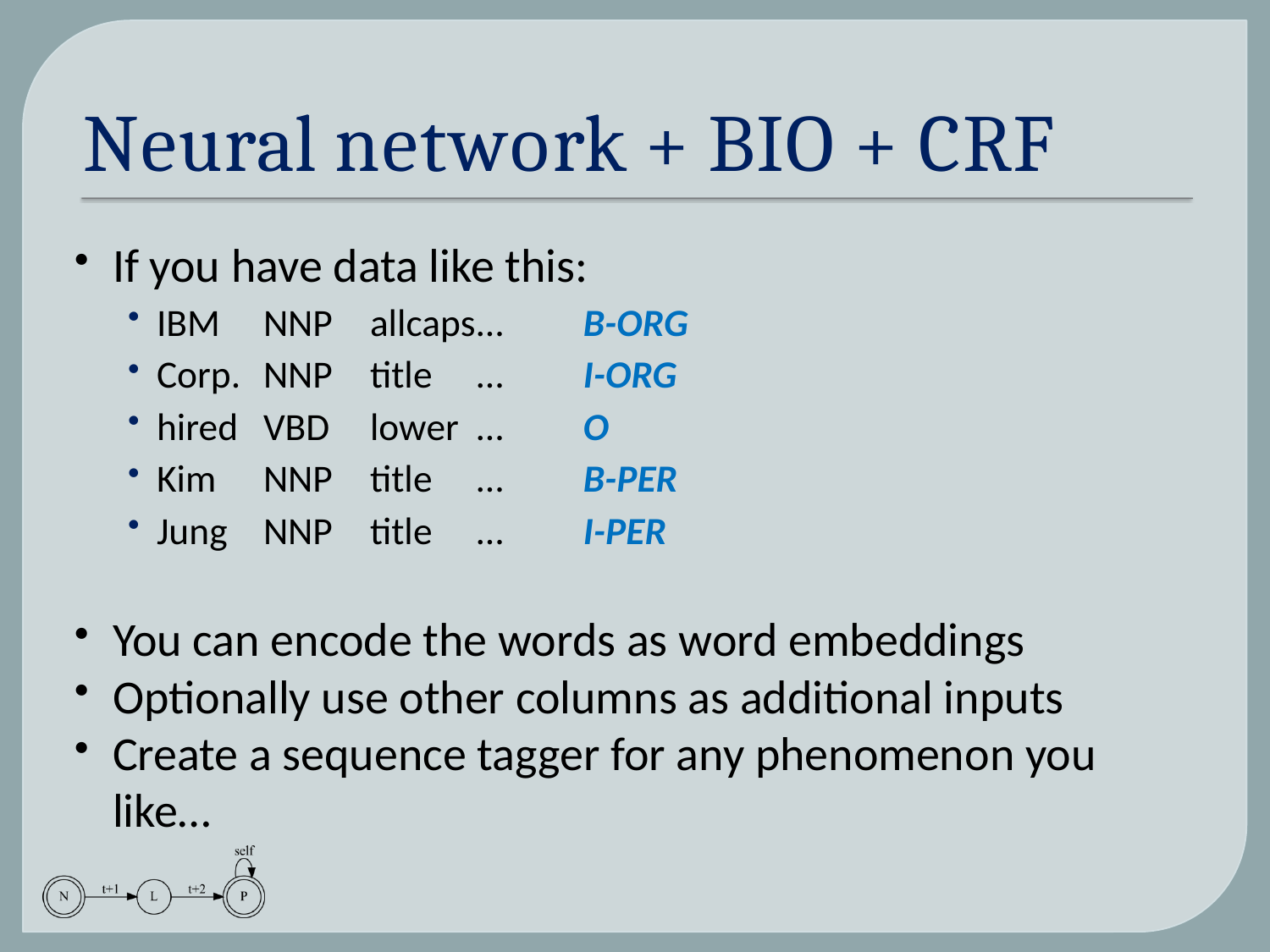

# Neural network + BIO + CRF
If you have data like this:
IBM	NNP	allcaps		…	B-ORG
Corp.	NNP	title		…	I-ORG
hired	VBD	lower		…	O
Kim	NNP	title		…	B-PER
Jung	NNP	title		…	I-PER

You can encode the words as word embeddings
Optionally use other columns as additional inputs
Create a sequence tagger for any phenomenon you like…